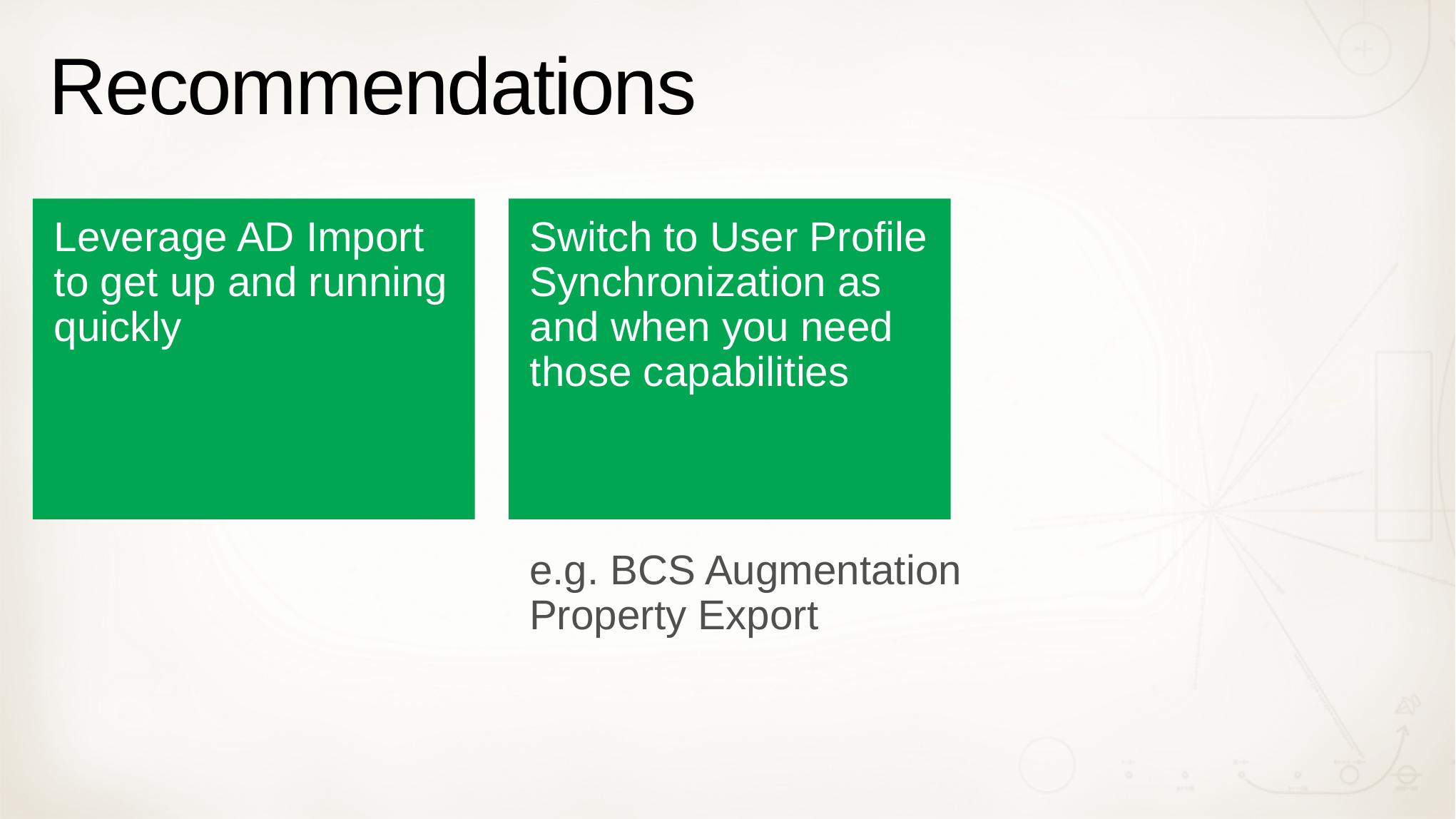

# Recommendations
Leverage AD Import to get up and running quickly
Switch to User Profile Synchronization as and when you need those capabilities
e.g. BCS Augmentation
Property Export